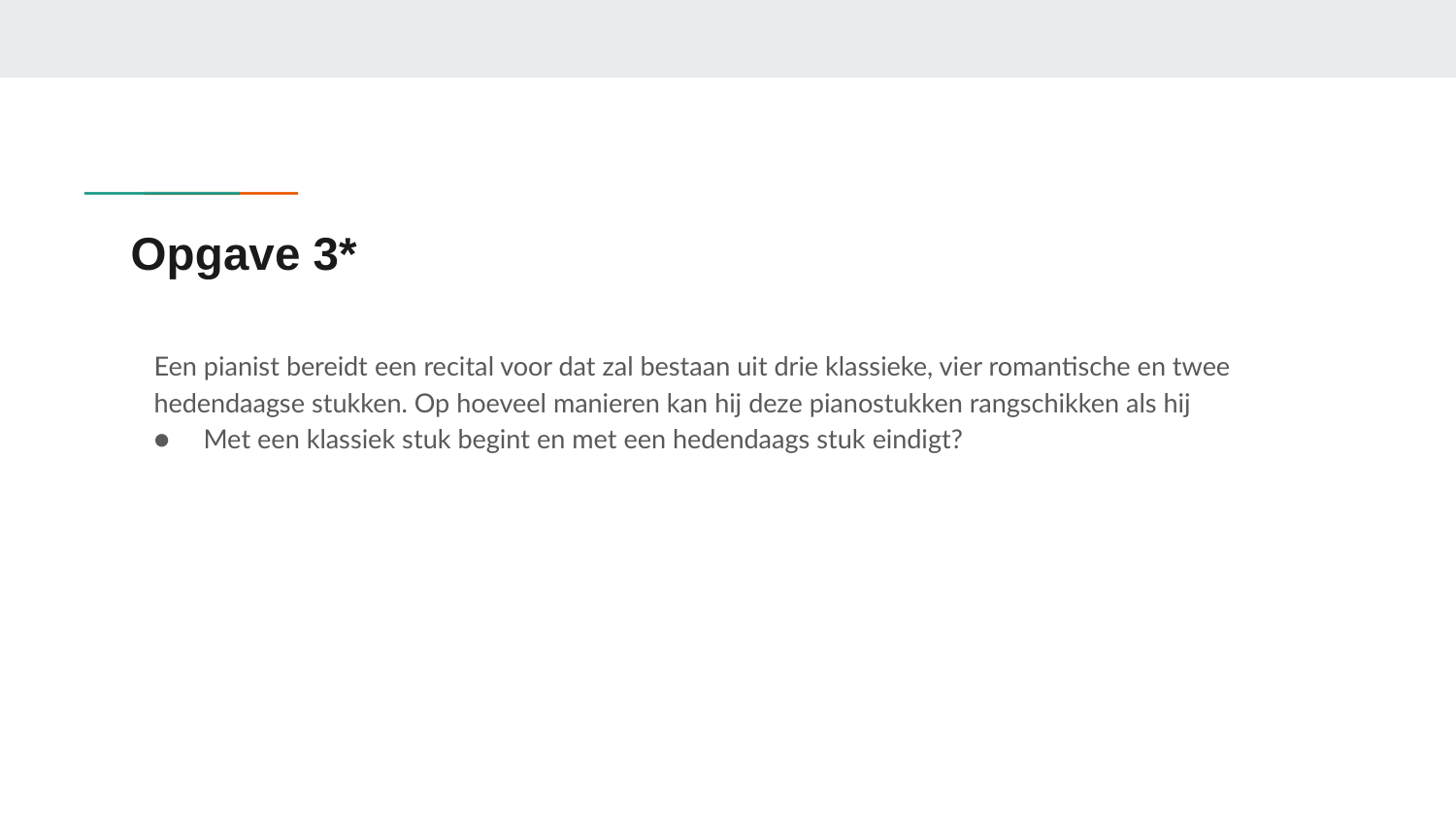

# Opgave 3*
Een pianist bereidt een recital voor dat zal bestaan uit drie klassieke, vier romantische en twee hedendaagse stukken. Op hoeveel manieren kan hij deze pianostukken rangschikken als hij
Met een klassiek stuk begint en met een hedendaags stuk eindigt?